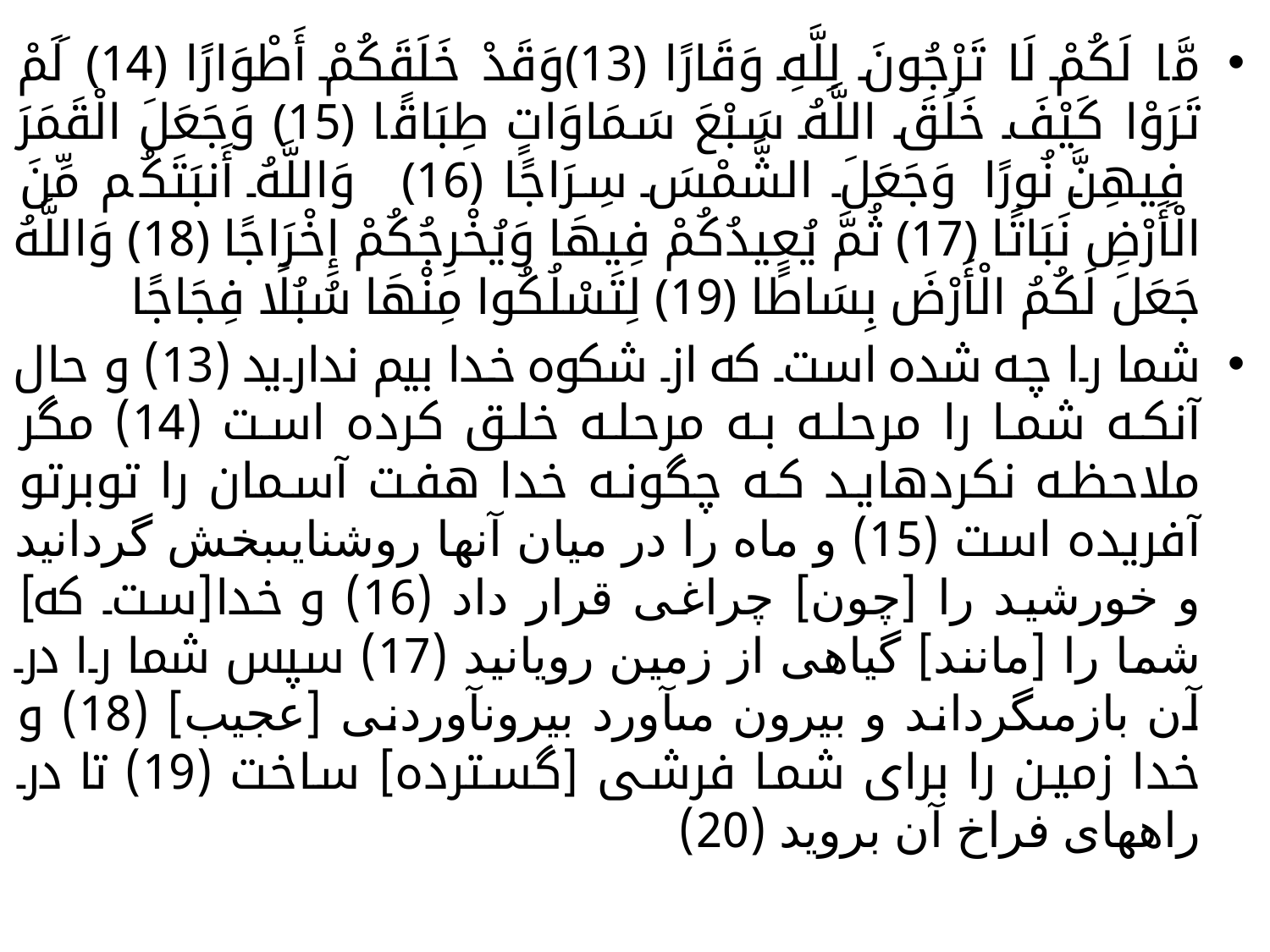

مَّا لَكُمْ لَا تَرْجُونَ لِلَّهِ وَقَارًا ﴿13﴾وَقَدْ خَلَقَكُمْ أَطْوَارًا ﴿14﴾ َلَمْ تَرَوْا كَيْفَ خَلَقَ اللَّهُ سَبْعَ سَمَاوَاتٍ طِبَاقًا ﴿15﴾ وَجَعَلَ الْقَمَرَ فِيهِنَّ نُورًا وَجَعَلَ الشَّمْسَ سِرَاجًا ﴿16﴾  وَاللَّهُ أَنبَتَكُم مِّنَ الْأَرْضِ نَبَاتًا ﴿17﴾ ثُمَّ يُعِيدُكُمْ فِيهَا وَيُخْرِجُكُمْ إِخْرَاجًا ﴿18﴾ وَاللَّهُ جَعَلَ لَكُمُ الْأَرْضَ بِسَاطًا ﴿19﴾ لِتَسْلُكُوا مِنْهَا سُبُلًا فِجَاجًا
شما را چه شده است كه از شكوه خدا بيم نداريد (13) و حال آنكه شما را مرحله به مرحله خلق كرده است (14) مگر ملاحظه نكرده‏ايد كه چگونه خدا هفت آسمان را توبرتو آفريده است (15) و ماه را در ميان آنها روشنايى‏بخش گردانيد و خورشيد را [چون] چراغى قرار داد (16) و خدا[ست كه] شما را [مانند] گياهى از زمين رويانيد (17) سپس شما را در آن بازمى‏گرداند و بيرون مى‏آورد بيرون‏آوردنى [عجيب] (18) و خدا زمين را براى شما فرشى [گسترده] ساخت (19) تا در راههاى فراخ آن برويد (20)